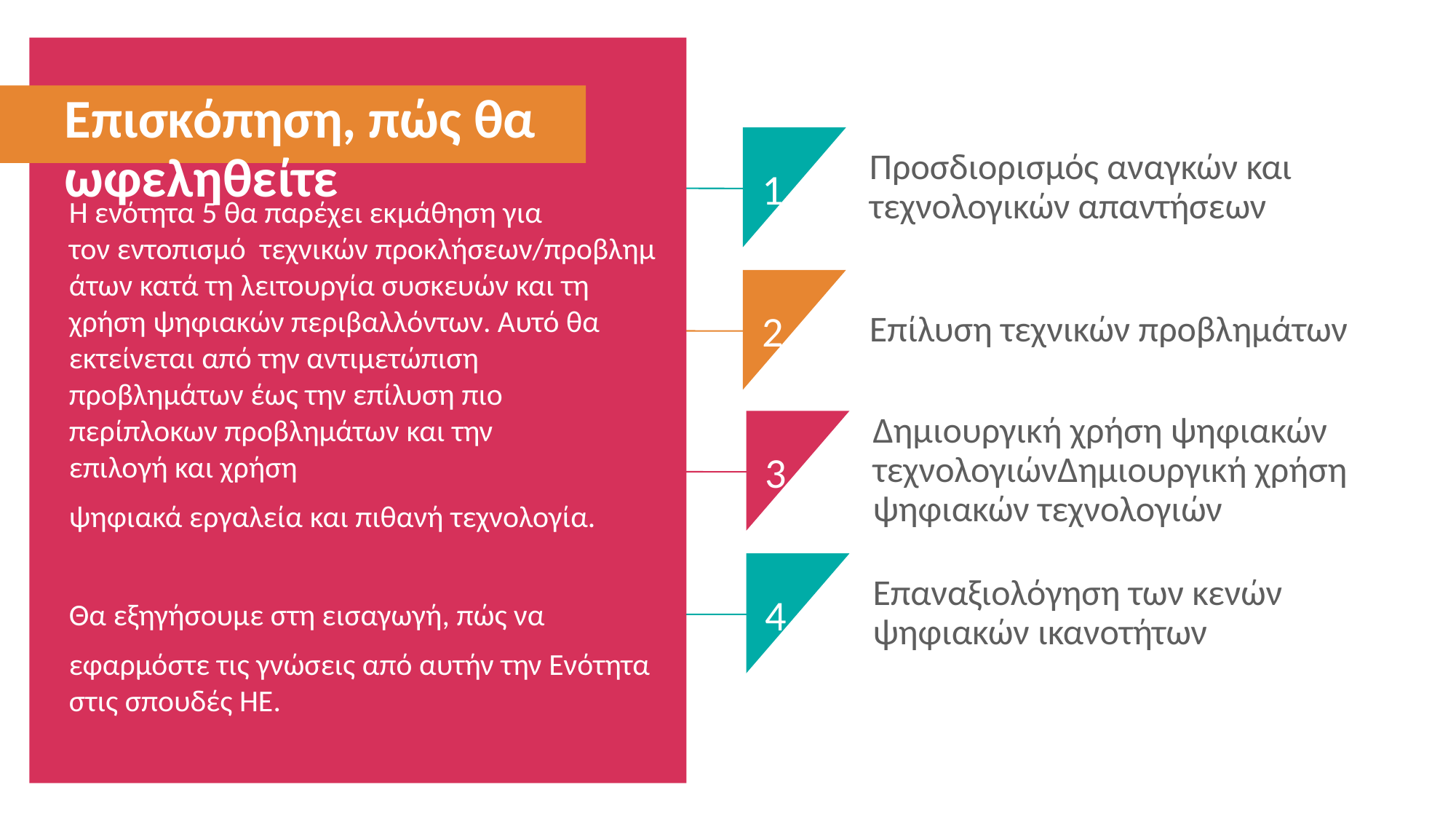

Επισκόπηση, πώς θα ωφεληθείτε
Προσδιορισμός αναγκών και τεχνολογικών απαντήσεων
1
Η ενότητα 5 θα παρέχει εκμάθηση για τον εντοπισμό  τεχνικών προκλήσεων/προβλημάτων κατά τη λειτουργία συσκευών και τη χρήση ψηφιακών περιβαλλόντων. Αυτό θα εκτείνεται από την αντιμετώπιση προβλημάτων έως την επίλυση πιο περίπλοκων προβλημάτων και την επιλογή και χρήση
ψηφιακά εργαλεία και πιθανή τεχνολογία.

Θα εξηγήσουμε στη εισαγωγή, πώς να
εφαρμόστε τις γνώσεις από αυτήν την Ενότητα στις σπουδές HE.
Επίλυση τεχνικών προβλημάτων
2
Δημιουργική χρήση ψηφιακών τεχνολογιώνΔημιουργική χρήση ψηφιακών τεχνολογιών
3
Επαναξιολόγηση των κενών ψηφιακών ικανοτήτων
4